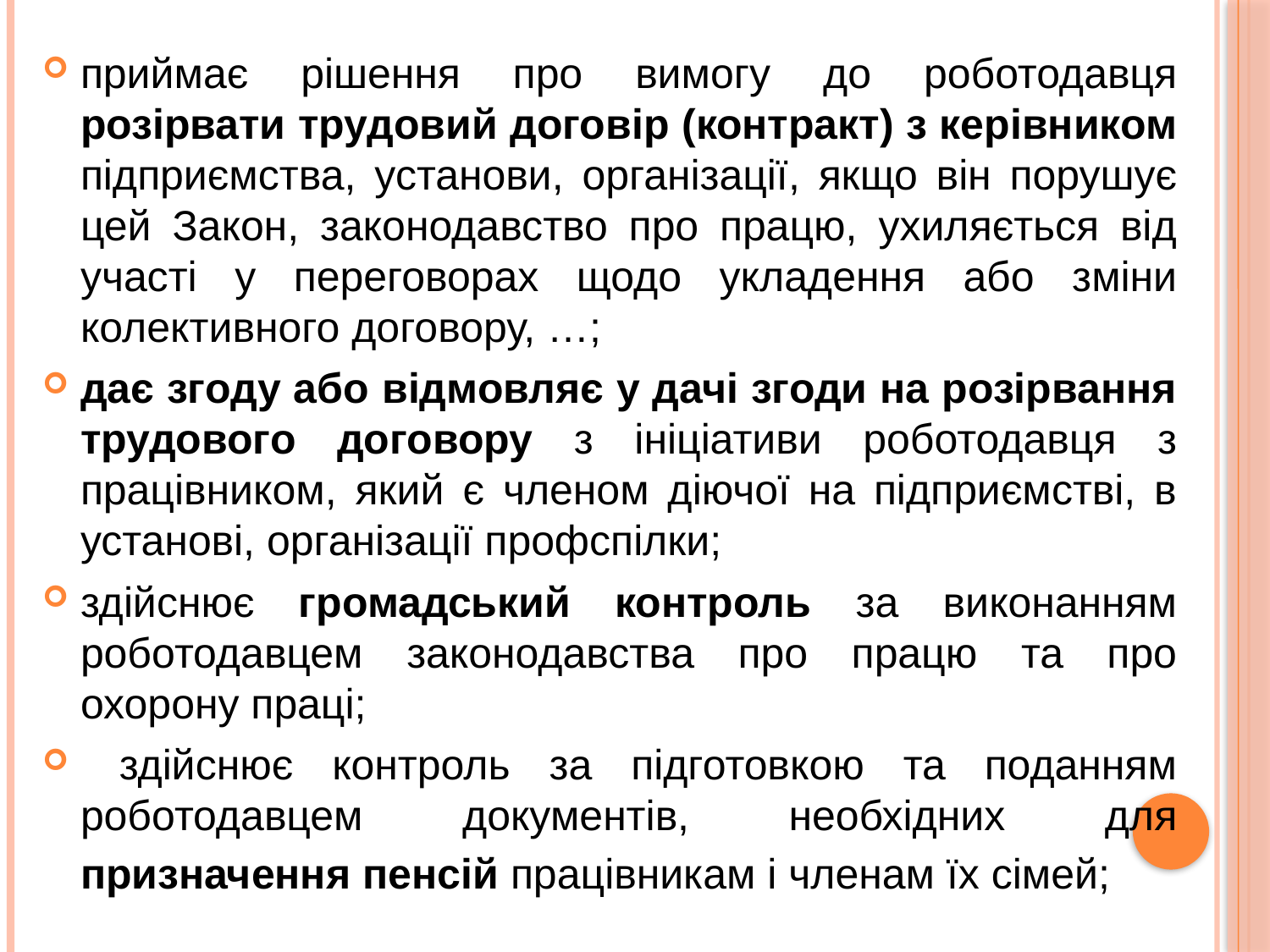

приймає рішення про вимогу до роботодавця розірвати трудовий договір (контракт) з керівником підприємства, установи, організації, якщо він порушує цей Закон, законодавство про працю, ухиляється від участі у переговорах щодо укладення або зміни колективного договору, …;
дає згоду або відмовляє у дачі згоди на розірвання трудового договору з ініціативи роботодавця з працівником, який є членом діючої на підприємстві, в установі, організації профспілки;
здійснює громадський контроль за виконанням роботодавцем законодавства про працю та про охорону праці;
 здійснює контроль за підготовкою та поданням роботодавцем документів, необхідних для призначення пенсій працівникам і членам їх сімей;